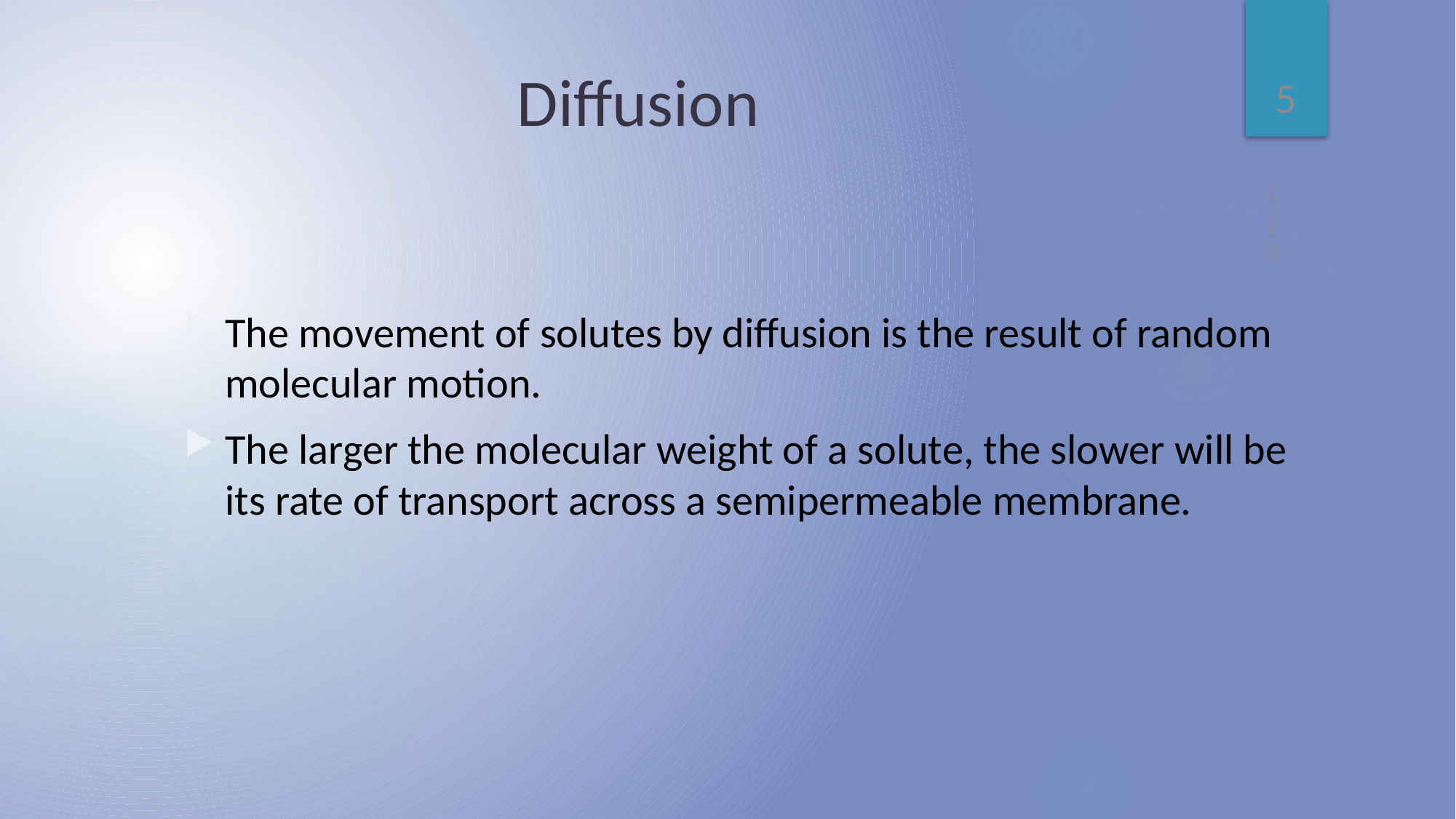

5
# Diffusion
1401.04.09
The movement of solutes by diffusion is the result of random molecular motion.
The larger the molecular weight of a solute, the slower will be its rate of transport across a semipermeable membrane.